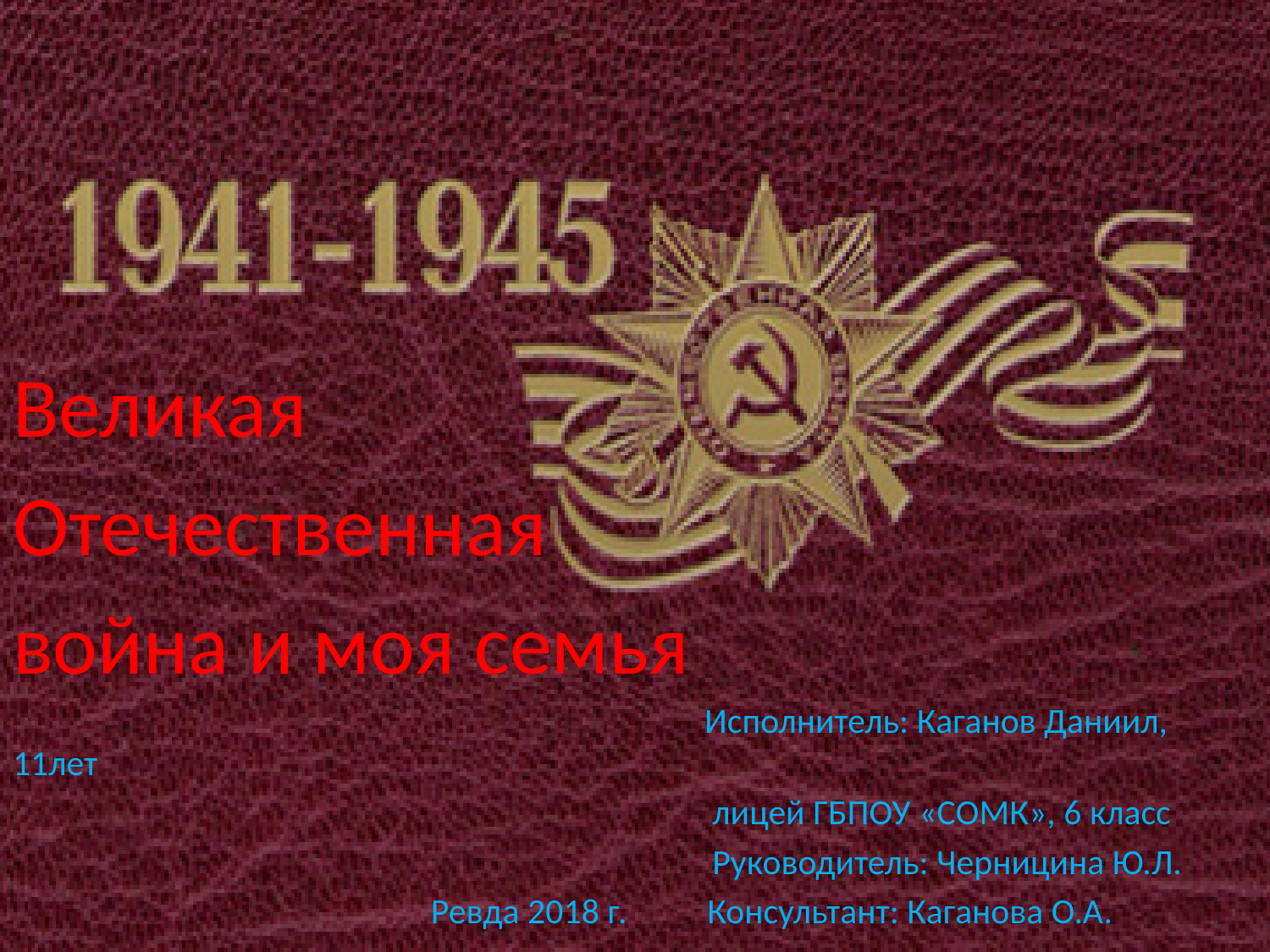

Великая
Отечественная
война и моя семья
                                                                                      Исполнитель: Каганов Даниил, 11лет
                                                                                       лицей ГБПОУ «СОМК», 6 класс
                                                                                       Руководитель: Черницина Ю.Л.
                                                    Ревда 2018 г.          Консультант: Каганова О.А.